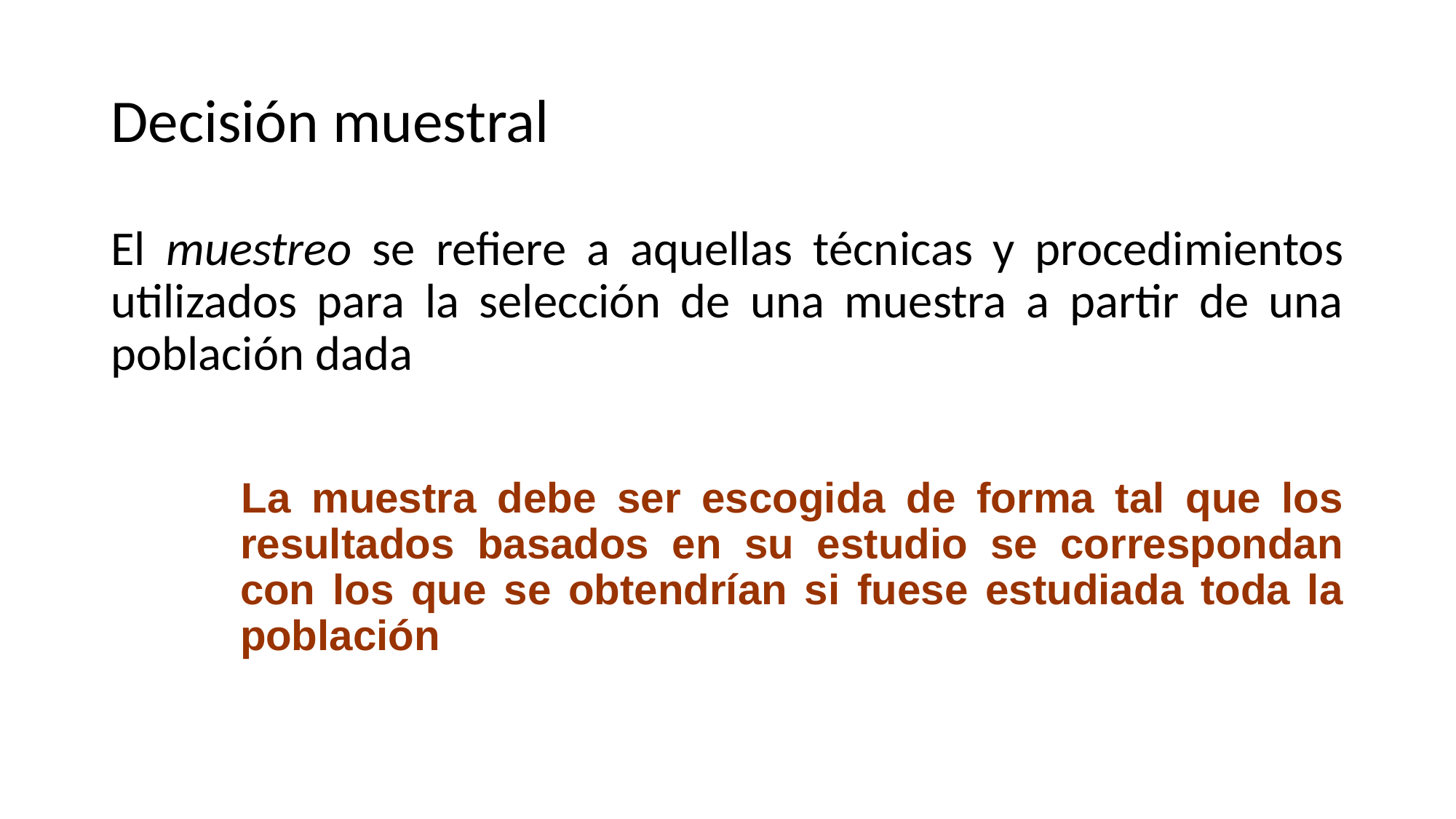

# Decisión muestral
El muestreo se refiere a aquellas técnicas y procedimientos utilizados para la selección de una muestra a partir de una población dada

La muestra debe ser escogida de forma tal que los resultados basados en su estudio se correspondan con los que se obtendrían si fuese estudiada toda la población